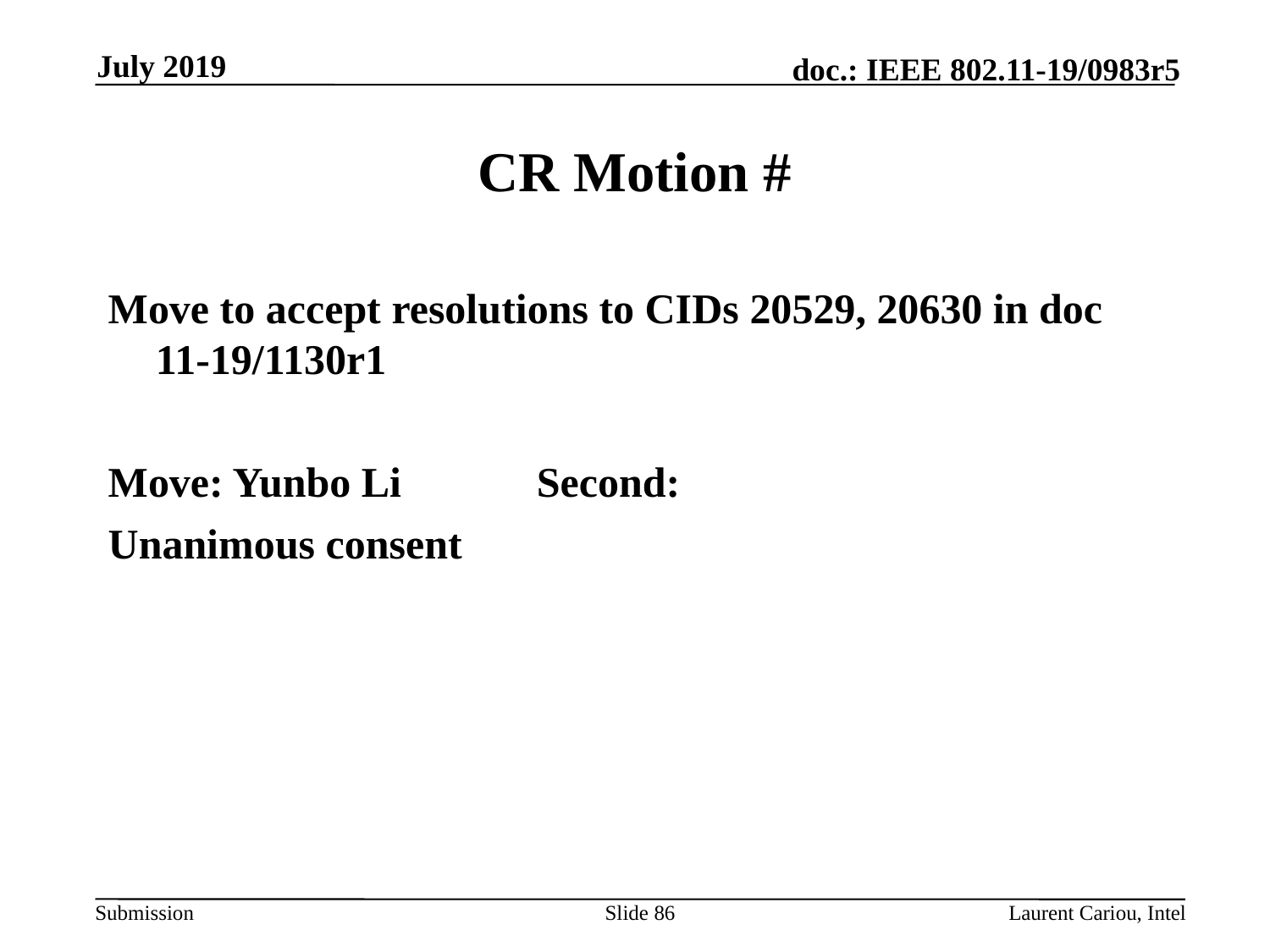

July 2019
# CR Motion #
Move to accept resolutions to CIDs 20529, 20630 in doc 11-19/1130r1

Move: Yunbo Li		Second:
Unanimous consent
Slide 86
Laurent Cariou, Intel